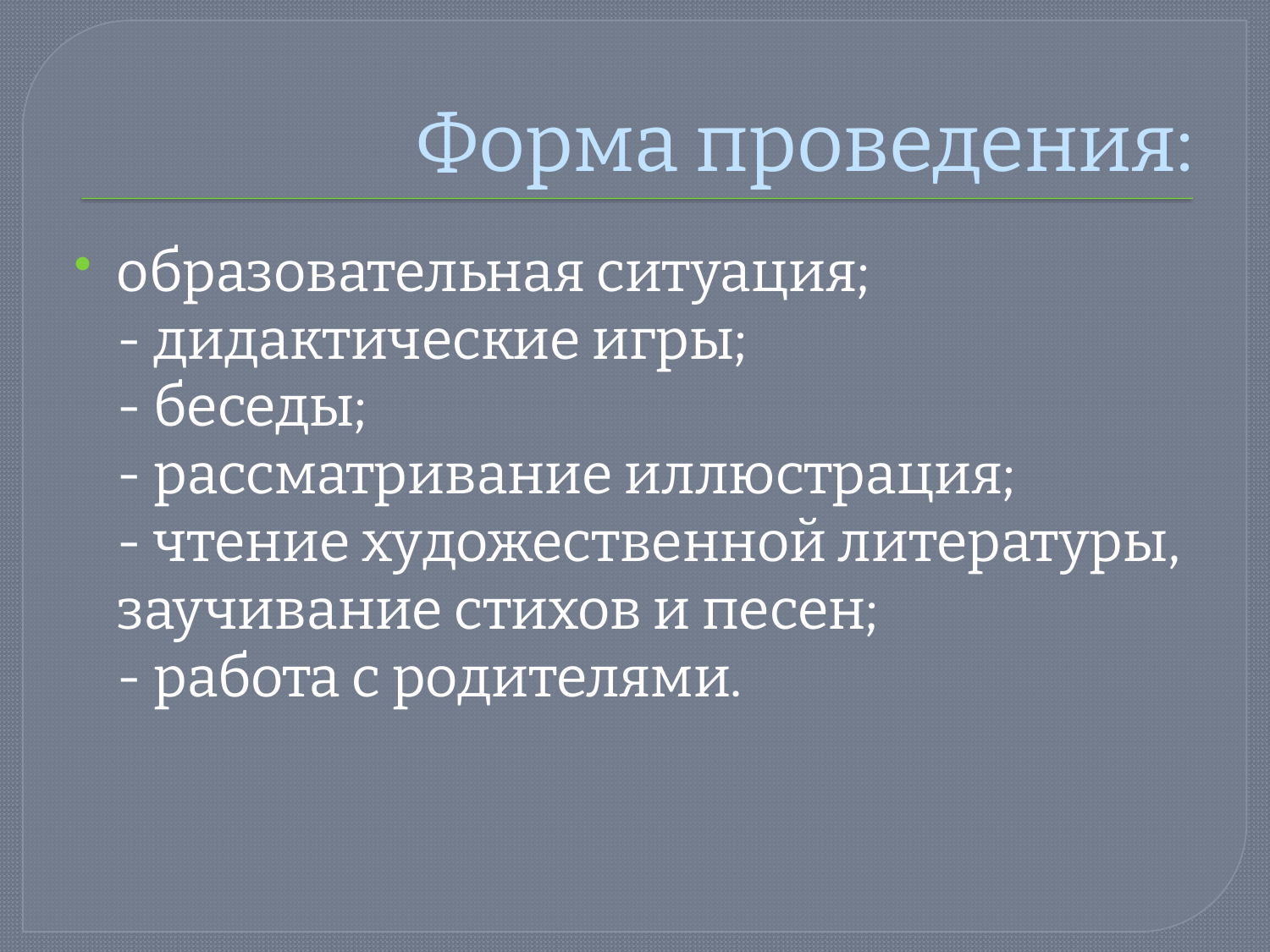

# Форма проведения:
образовательная ситуация;
- дидактические игры;
- беседы;
- рассматривание иллюстрация;
- чтение художественной литературы, заучивание стихов и песен;
- работа с родителями.